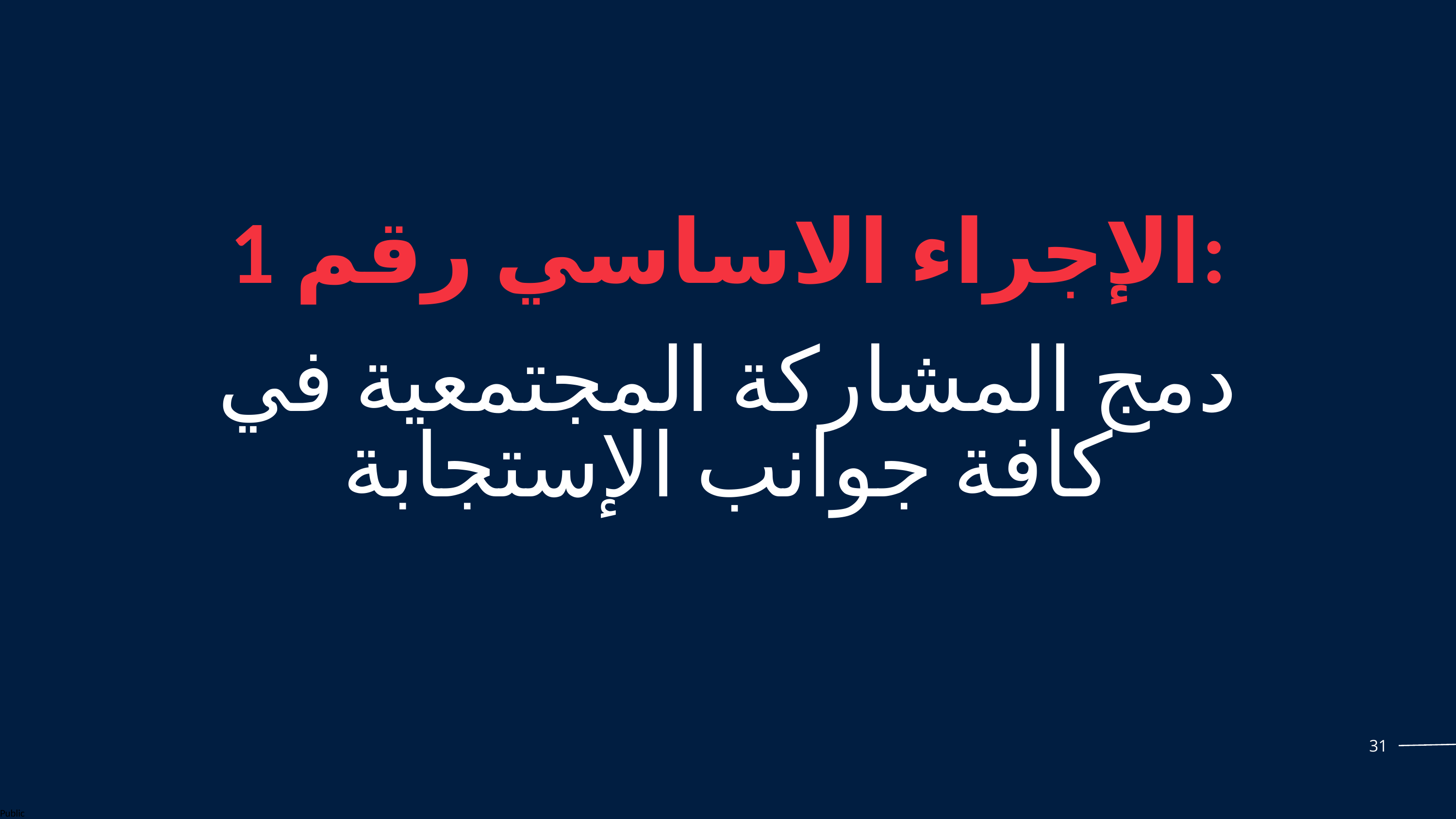

الإجراء الاساسي رقم 1:

دمج المشاركة المجتمعية في كافة جوانب الإستجابة